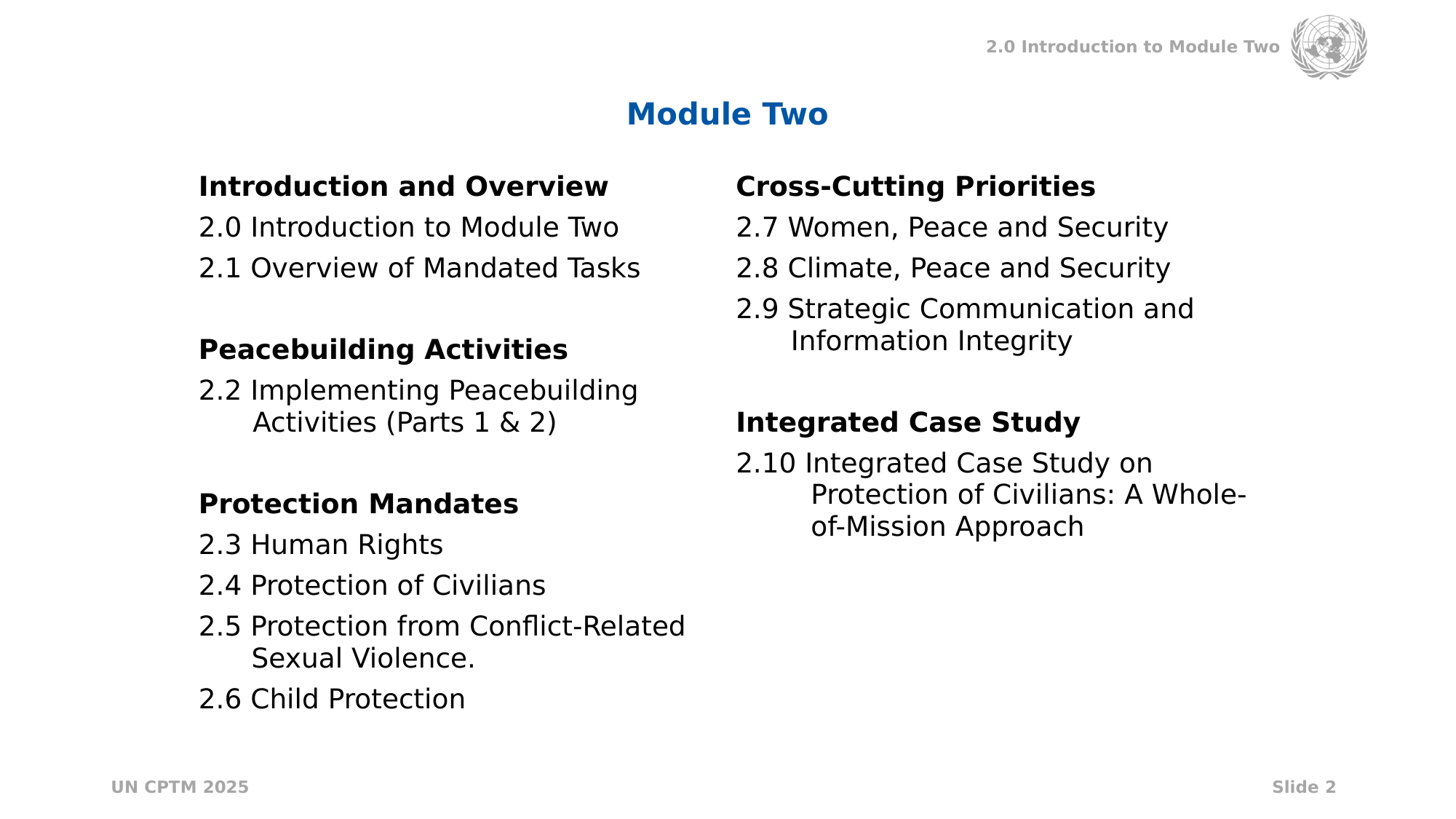

Module Two
| Introduction and Overview 2.0 Introduction to Module Two 2.1 Overview of Mandated Tasks   Peacebuilding Activities 2.2 Implementing Peacebuilding Activities (Parts 1 & 2) Protection Mandates 2.3 Human Rights 2.4 Protection of Civilians 2.5 Protection from Conflict-Related Sexual Violence. 2.6 Child Protection | Cross-Cutting Priorities 2.7 Women, Peace and Security 2.8 Climate, Peace and Security 2.9 Strategic Communication and Information Integrity Integrated Case Study 2.10 Integrated Case Study on Protection of Civilians: A Whole-of-Mission Approach |
| --- | --- |